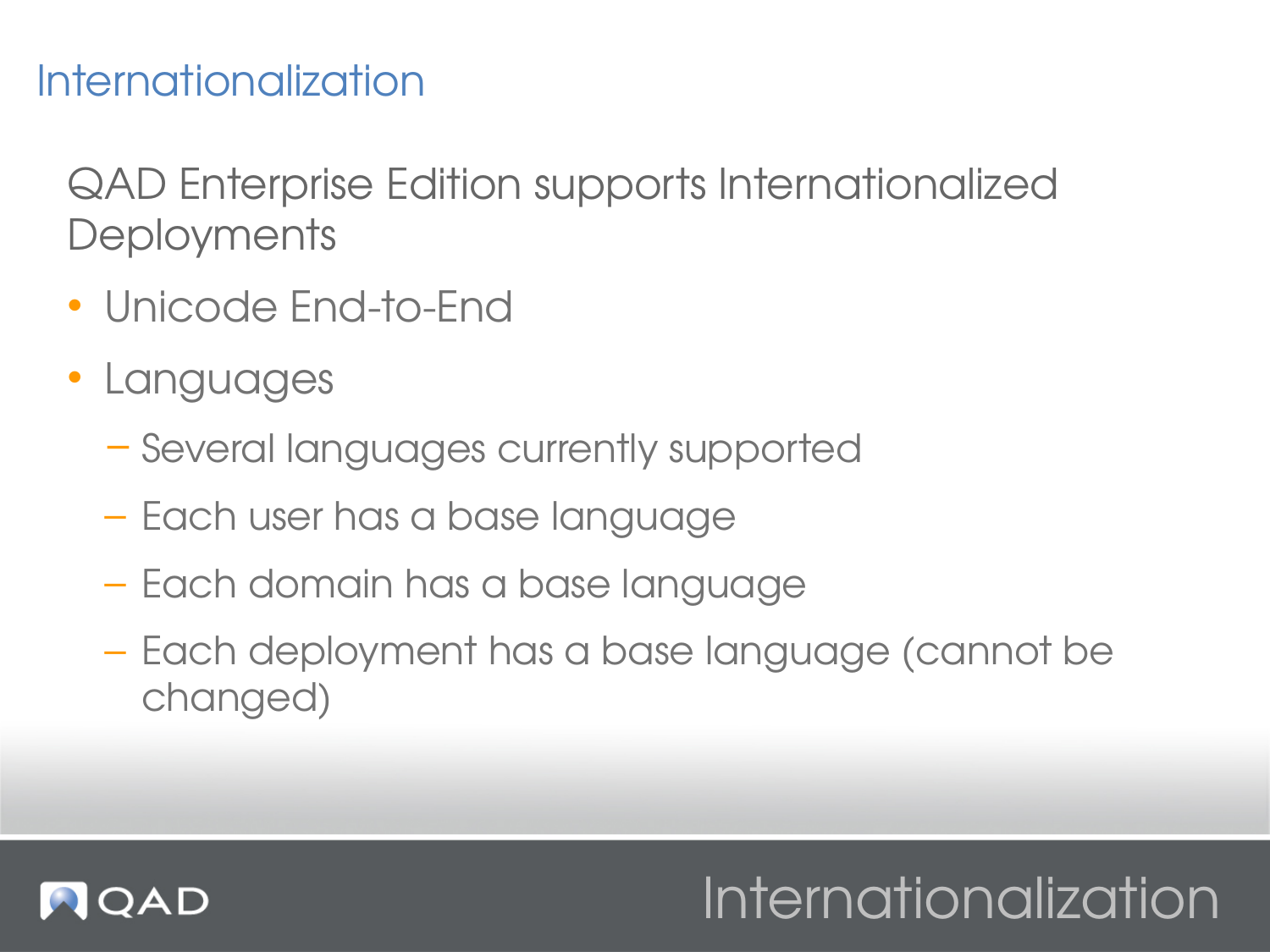

Internationalization
QAD Enterprise Edition supports Internationalized Deployments
Unicode End-to-End
Languages
Several languages currently supported
Each user has a base language
Each domain has a base language
Each deployment has a base language (cannot be changed)

# Internationalization